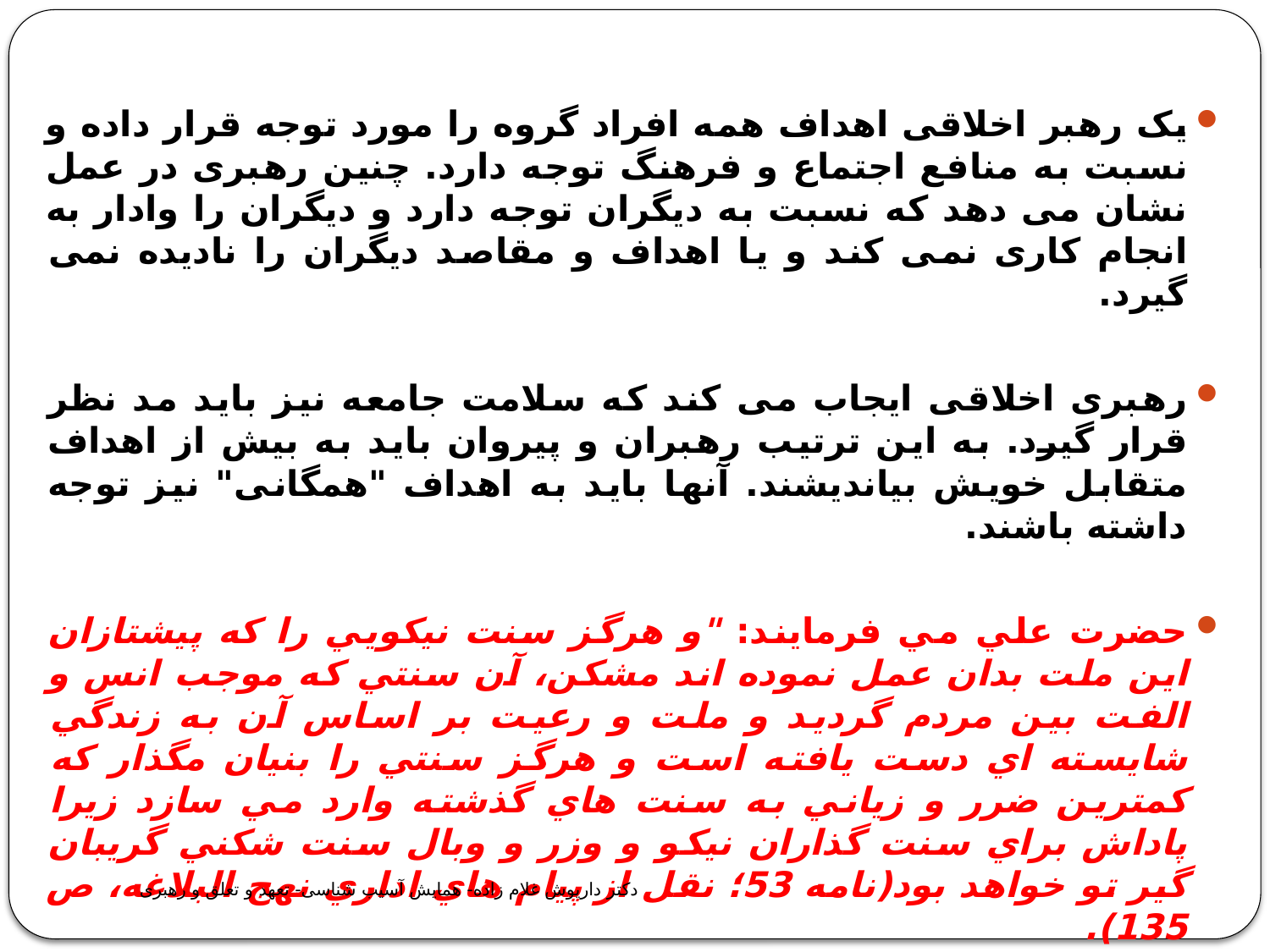

یک رهبر اخلاقی اهداف همه افراد گروه را مورد توجه قرار داده و نسبت به منافع اجتماع و فرهنگ توجه دارد. چنین رهبری در عمل نشان می دهد که نسبت به دیگران توجه دارد و دیگران را وادار به انجام کاری نمی کند و یا اهداف و مقاصد دیگران را نادیده نمی گیرد.

رهبری اخلاقی ایجاب می کند که سلامت جامعه نیز باید مد نظر قرار گیرد. به این ترتیب رهبران و پیروان باید به بیش از اهداف متقابل خویش بیاندیشند. آنها باید به اهداف "همگانی" نیز توجه داشته باشند.

حضرت علي مي فرمايند: "و هرگز سنت نيكويي را كه پيشتازان اين ملت بدان عمل نموده اند مشكن، آن سنتي كه موجب انس و الفت بين مردم گرديد و ملت و رعيت بر اساس آن به زندگي شايسته اي دست يافته است و هرگز سنتي را بنيان مگذار كه كمترين ضرر و زياني به سنت هاي گذشته وارد مي سازد زيرا پاداش براي سنت گذاران نيكو و وزر و وبال سنت شكني گريبان گير تو خواهد بود(نامه 53؛ نقل از پيام هاي اداري نهج البلاغه، ص 135).
دکتر داریوش غلام زاده- همایش آسیب شناسی- تعهد و تعلق و رهبری